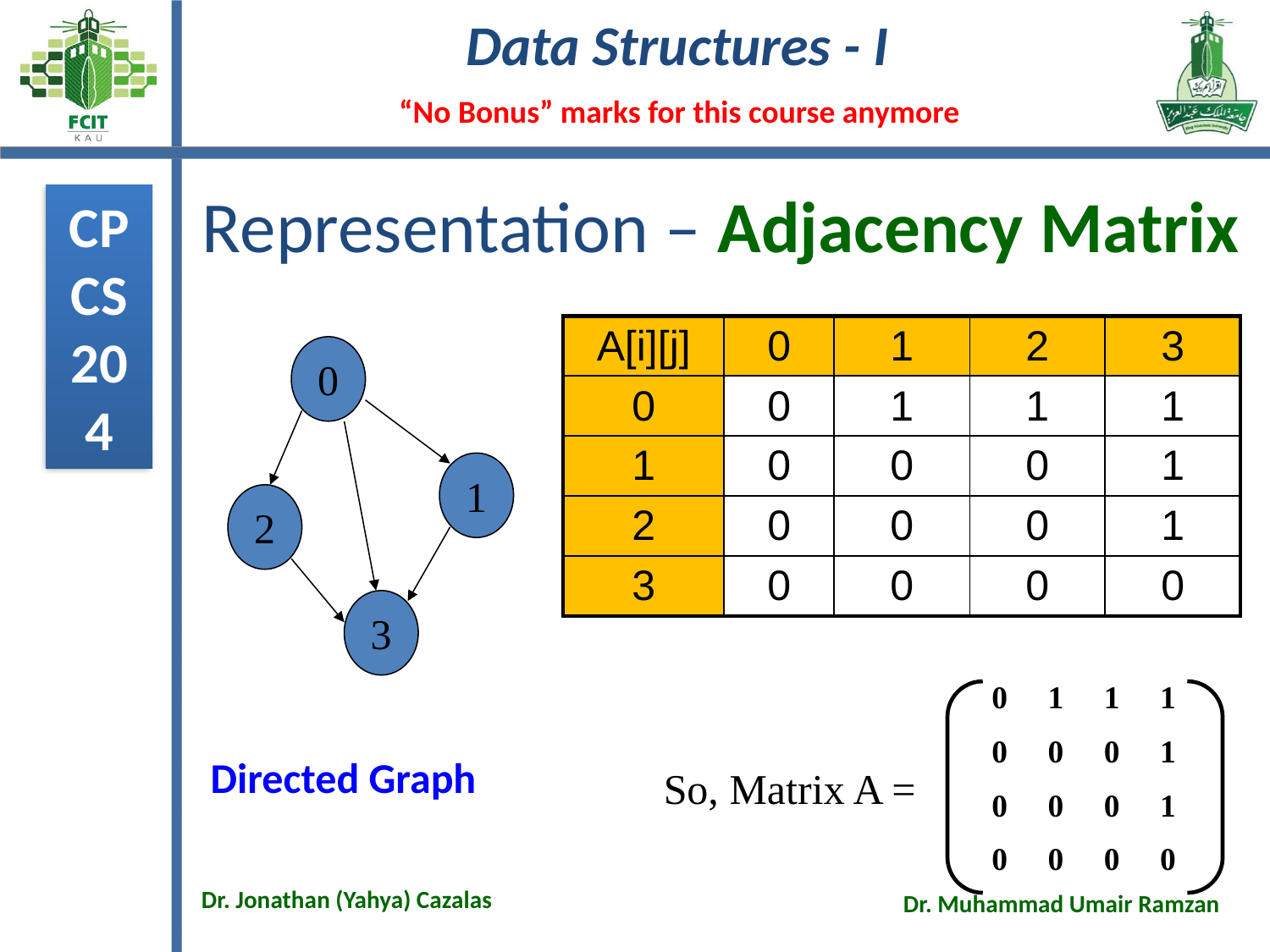

# Representation – Adjacency Matrix
| A[i][j] | 0 | 1 | 2 | 3 |
| --- | --- | --- | --- | --- |
| 0 | 0 | 1 | 1 | 1 |
| 1 | 0 | 0 | 0 | 1 |
| 2 | 0 | 0 | 0 | 1 |
| 3 | 0 | 0 | 0 | 0 |
0

1
2

3
0     1     1     1
0     0     0     1
0     0     0     1
0     0     0     0

 So, Matrix A =
Directed Graph